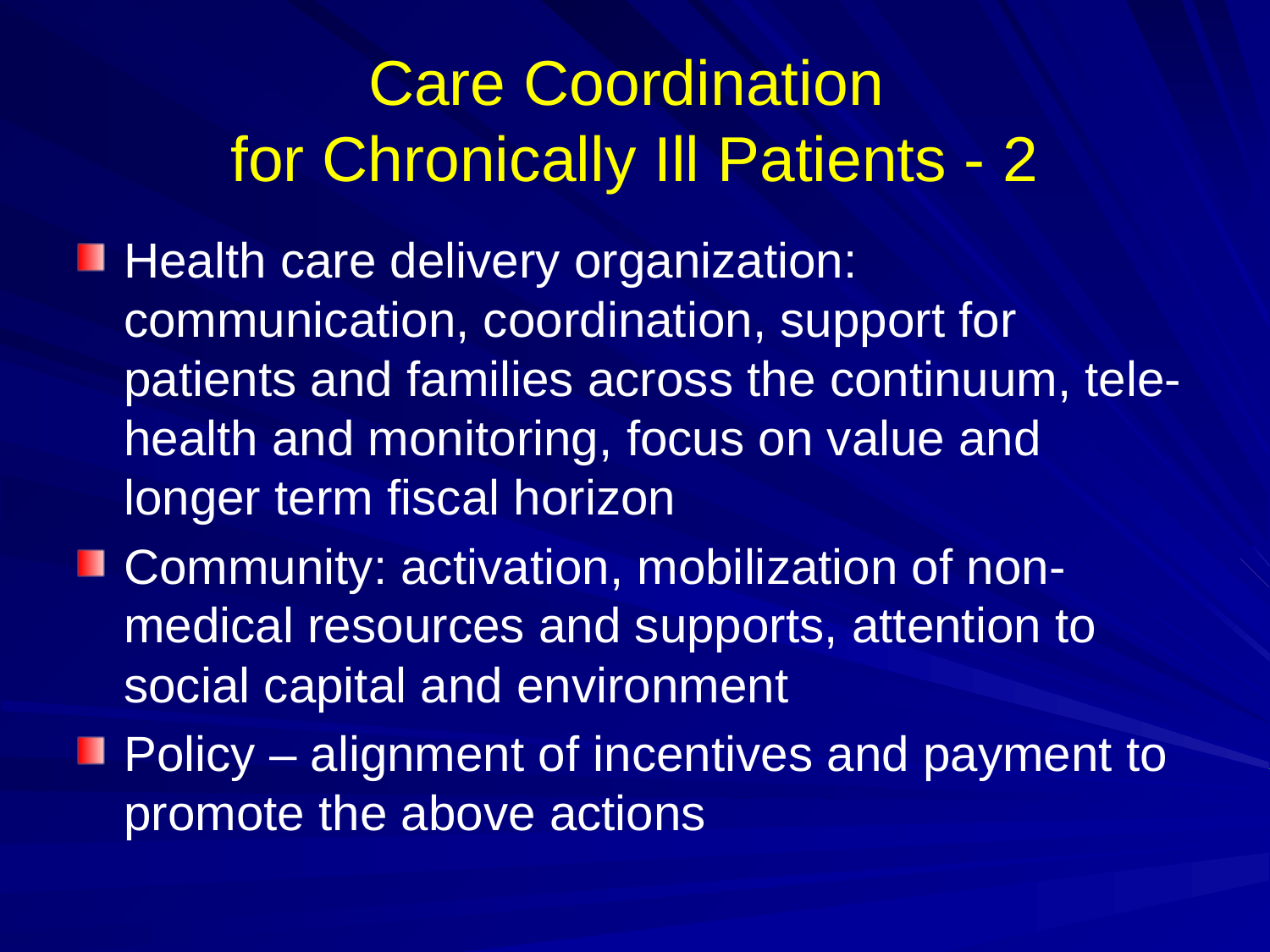

# Care Coordination for Chronically Ill Patients - 2
Health care delivery organization: communication, coordination, support for patients and families across the continuum, tele-health and monitoring, focus on value and longer term fiscal horizon
Community: activation, mobilization of non-medical resources and supports, attention to social capital and environment
Policy – alignment of incentives and payment to promote the above actions